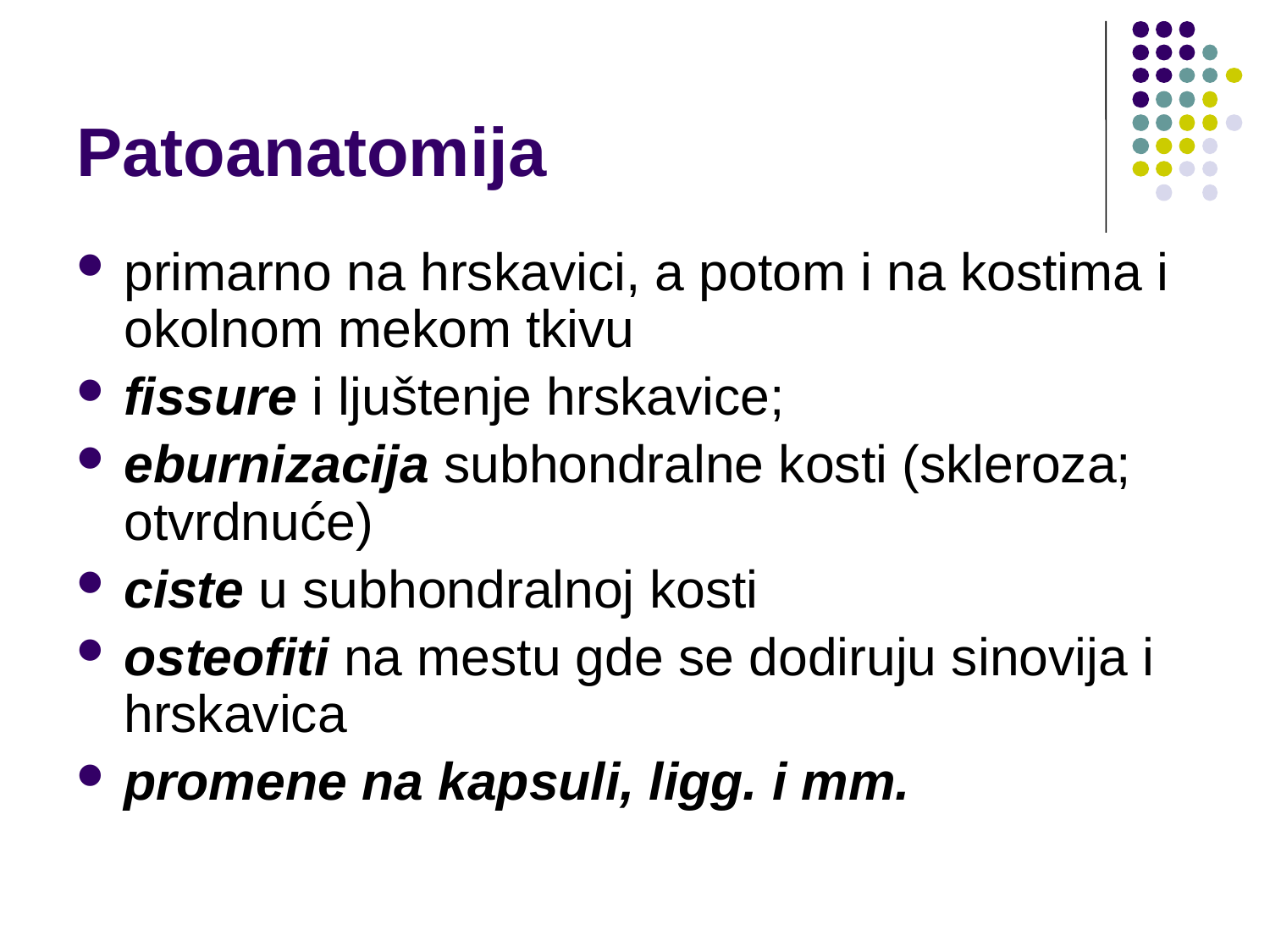

# Patoanatomija
primarno na hrskavici, a potom i na kostima i okolnom mekom tkivu
fissure i ljuštenje hrskavice;
eburnizacija subhondralne kosti (skleroza; otvrdnuće)
ciste u subhondralnoj kosti
osteofiti na mestu gde se dodiruju sinovija i hrskavica
promene na kapsuli, ligg. i mm.